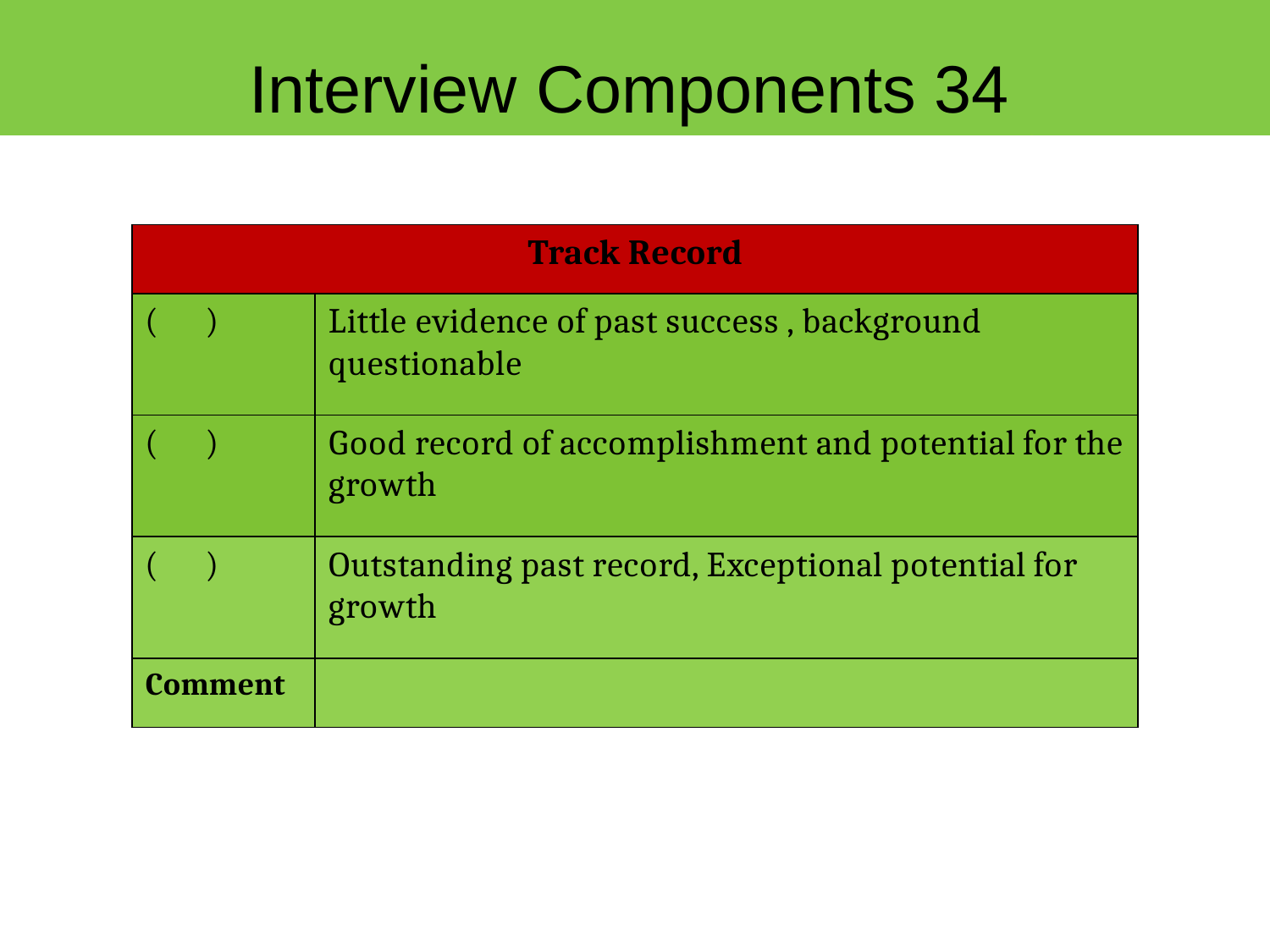

Interview Components 34

| Track Record |  |
| --- | --- |
| ( ) | Little evidence of past success , background questionable |
| ( ) | Good record of accomplishment and potential for the growth |
| ( ) | Outstanding past record, Exceptional potential for growth |
| Comment |  |